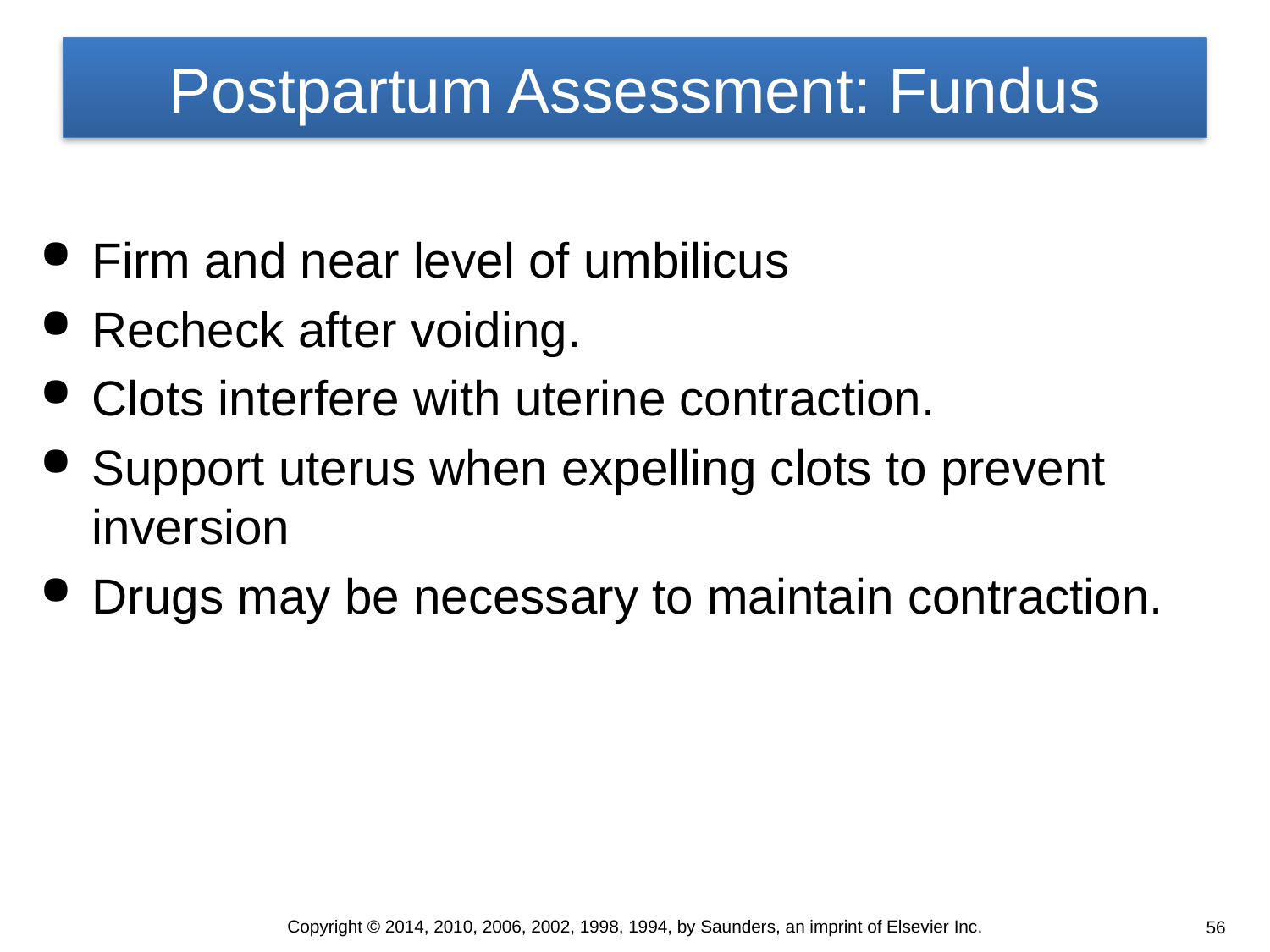

# Postpartum Assessment: Fundus
Firm and near level of umbilicus
Recheck after voiding.
Clots interfere with uterine contraction.
Support uterus when expelling clots to prevent inversion
Drugs may be necessary to maintain contraction.
Copyright © 2014, 2010, 2006, 2002, 1998, 1994, by Saunders, an imprint of Elsevier Inc.
56